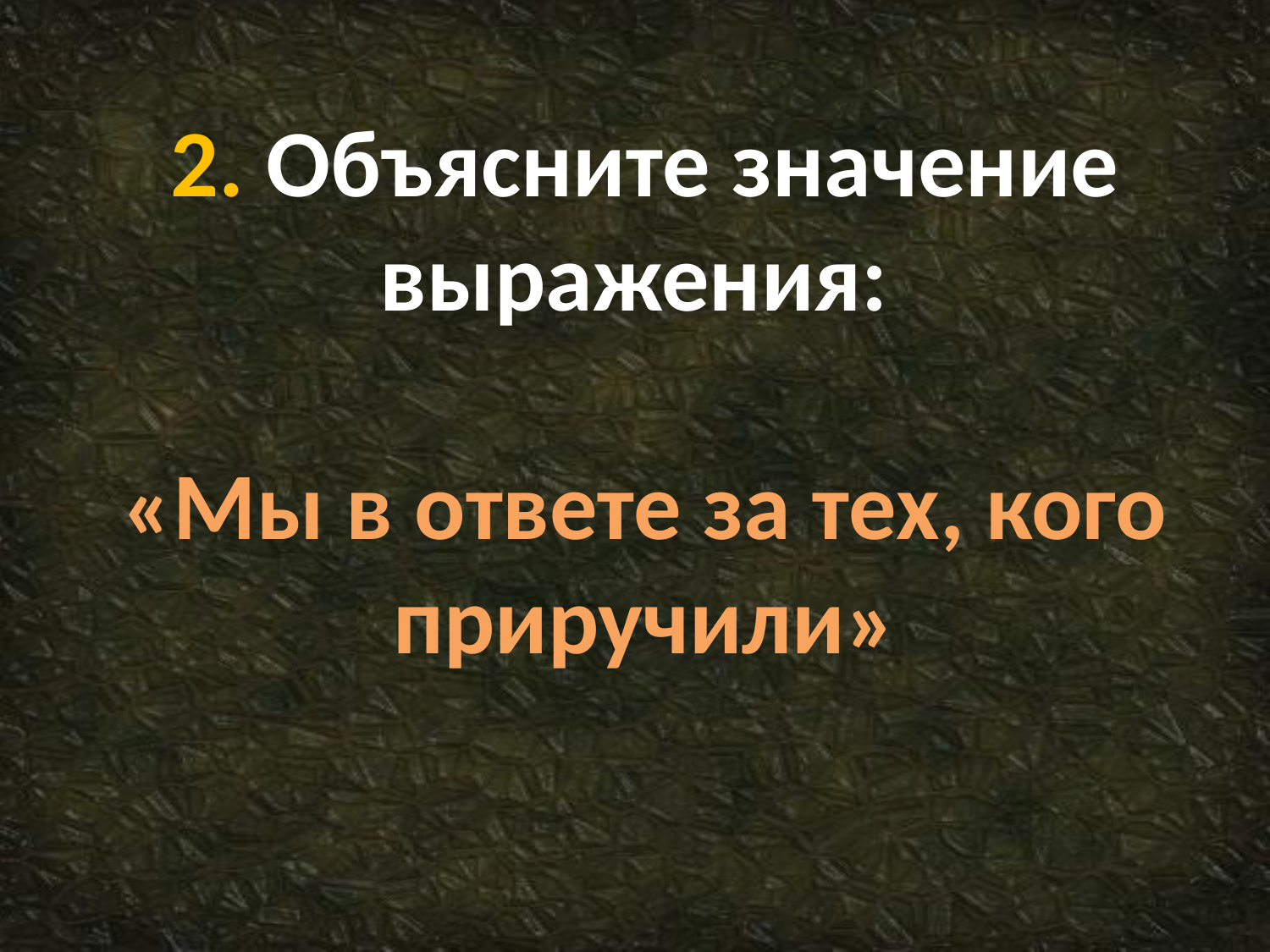

# 2. Объясните значение выражения: «Мы в ответе за тех, кого приручили»